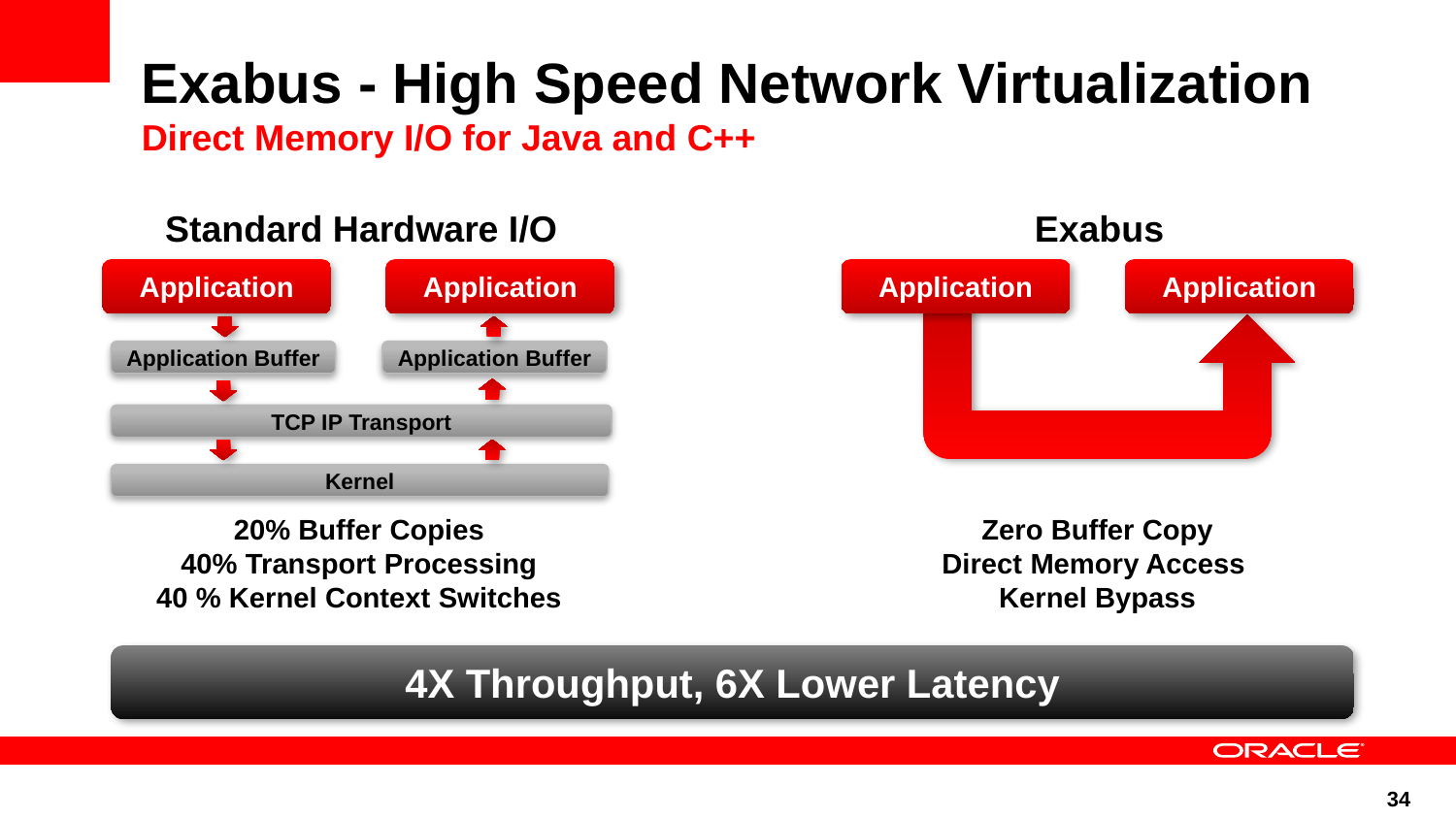

# Exabus - High Speed Network Virtualization Direct Memory I/O for Java and C++
Standard Hardware I/O
Exabus
Application
Application
Application
Application

Application Buffer
Application Buffer

TCP IP Transport
Copy

Kernel
20% Buffer Copies
40% Transport Processing
40 % Kernel Context Switches
Zero Buffer Copy
Direct Memory Access
Kernel Bypass
4X Throughput, 6X Lower Latency